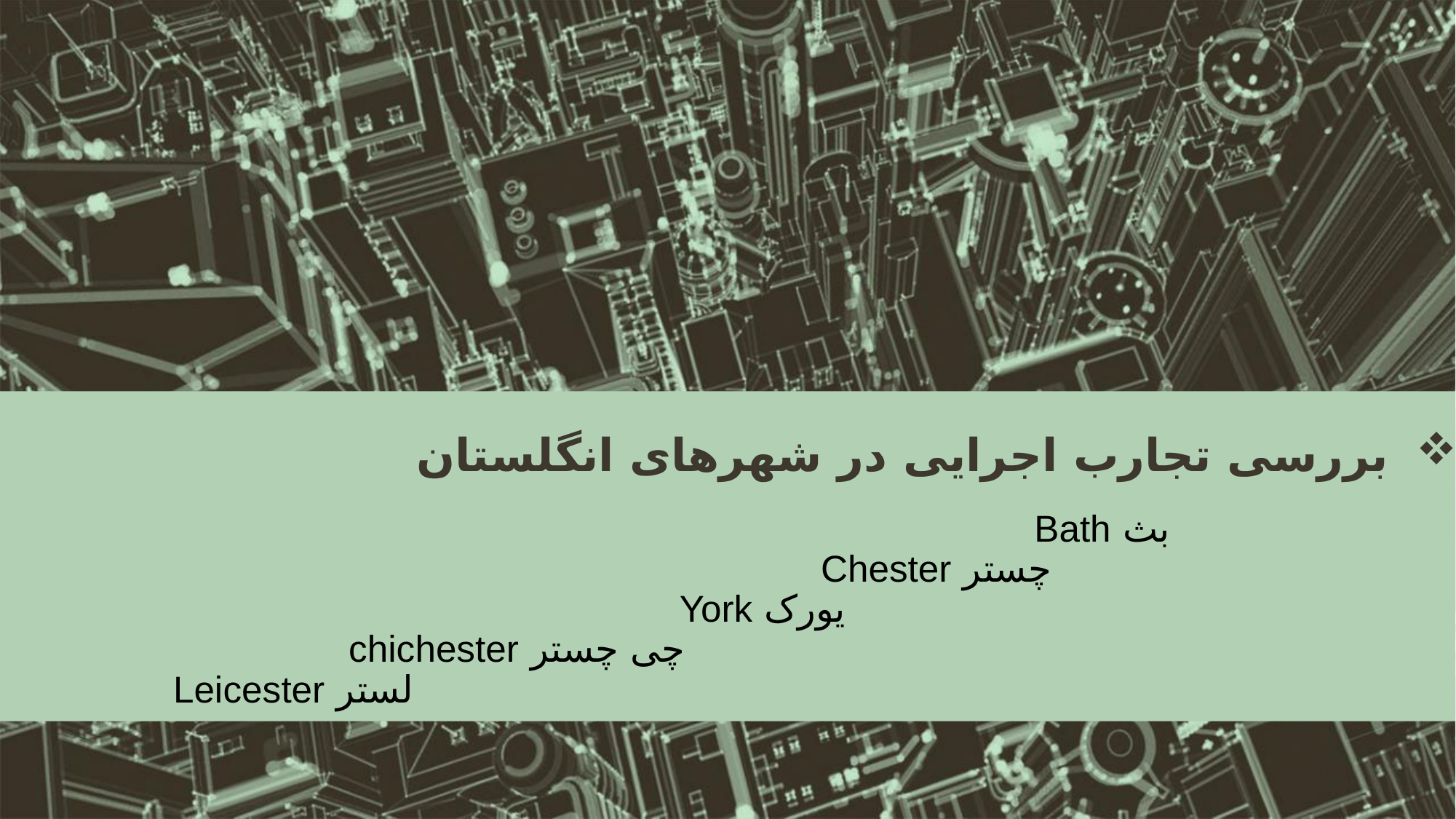

# بررسی تجارب اجرایی در شهرهای انگلستان
بث Bath
          چستر Chester
                                یورک York
                                         چی چستر chichester
                                                                لستر Leicester